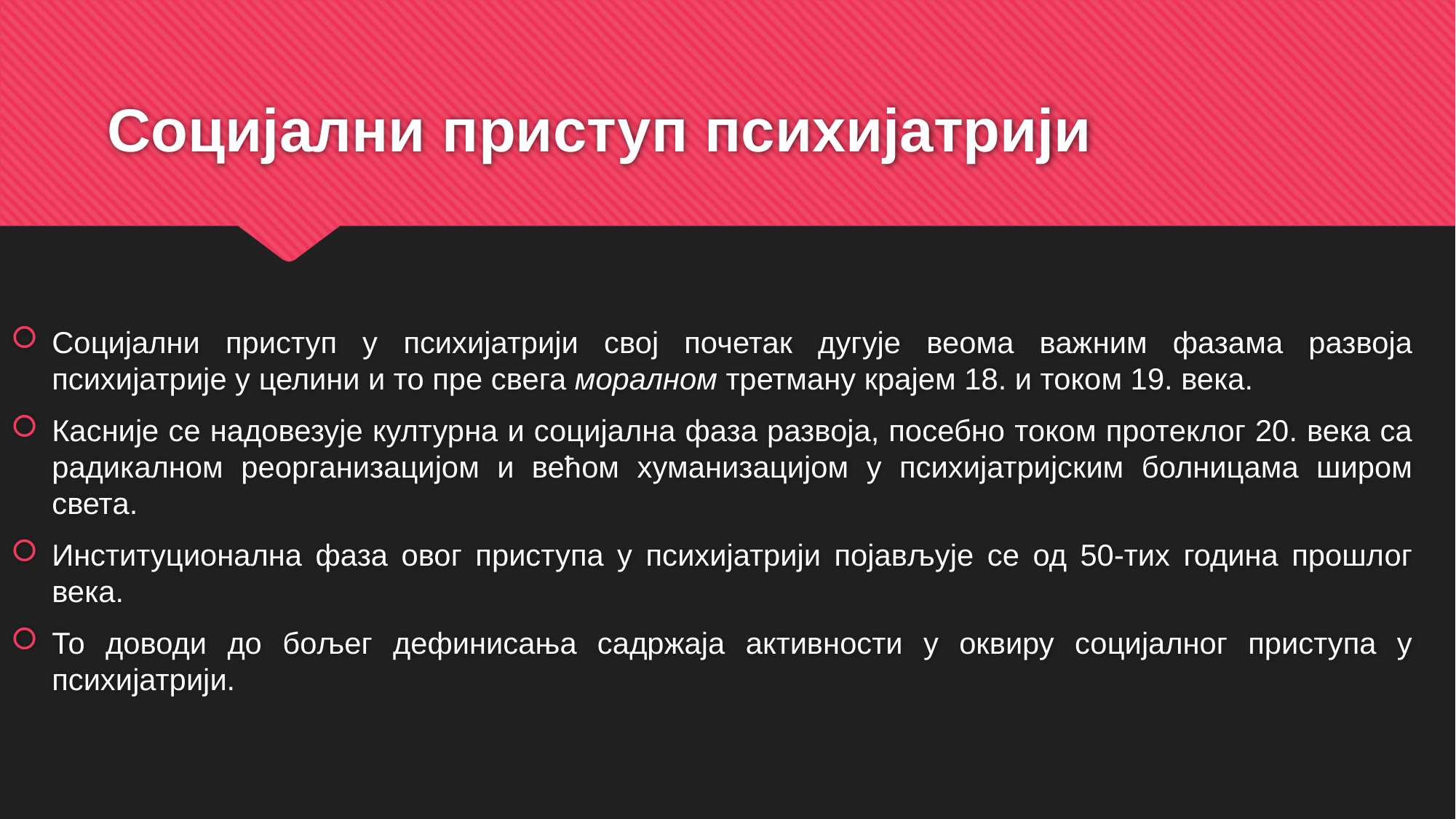

# Социјални приступ психијатрији
Социјални приступ у психијатрији свој почетак дугује веома важним фазама развоја психијатрије у целини и то пре свега моралном третману крајем 18. и током 19. века.
Касније се надовезује културна и социјална фаза развоја, посебно током протеклог 20. века са радикалном реорганизацијом и већом хуманизацијом у психијатријским болницама широм света.
Институционална фаза овог приступа у психијатрији појављује се од 50-тих година прошлог века.
То доводи до бољег дефинисања садржаја активности у оквиру социјалног приступа у психијатрији.